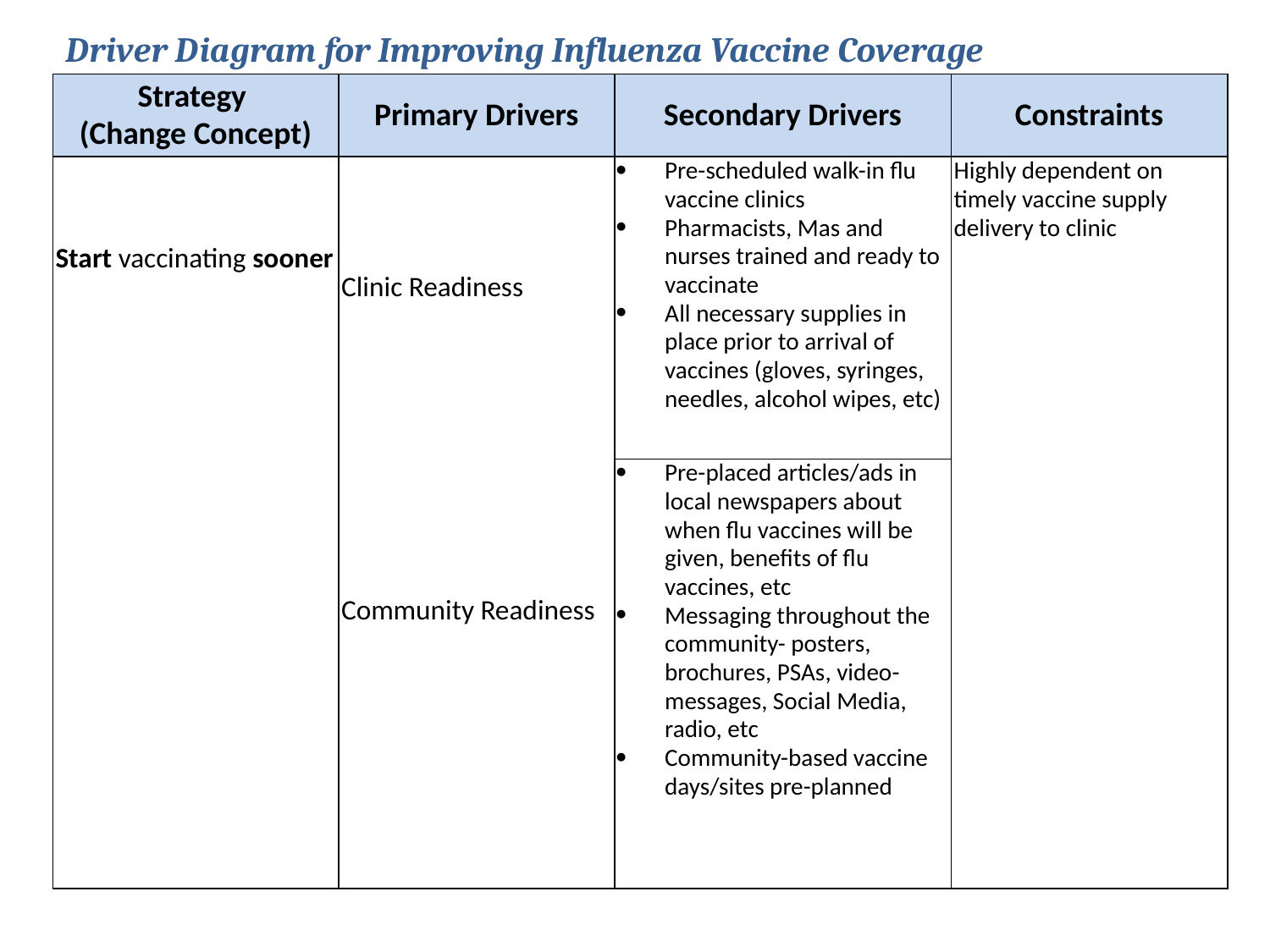

Driver Diagram for Improving Influenza Vaccine Coverage
| Strategy (Change Concept) | Primary Drivers | Secondary Drivers | Constraints |
| --- | --- | --- | --- |
| Start vaccinating sooner | Clinic Readiness                   Community Readiness | Pre-scheduled walk-in flu vaccine clinics Pharmacists, Mas and nurses trained and ready to vaccinate All necessary supplies in place prior to arrival of vaccines (gloves, syringes, needles, alcohol wipes, etc) | Highly dependent on timely vaccine supply delivery to clinic |
|  |  | Pre-placed articles/ads in local newspapers about when flu vaccines will be given, benefits of flu vaccines, etc Messaging throughout the community- posters, brochures, PSAs, video-messages, Social Media, radio, etc Community-based vaccine days/sites pre-planned |  |